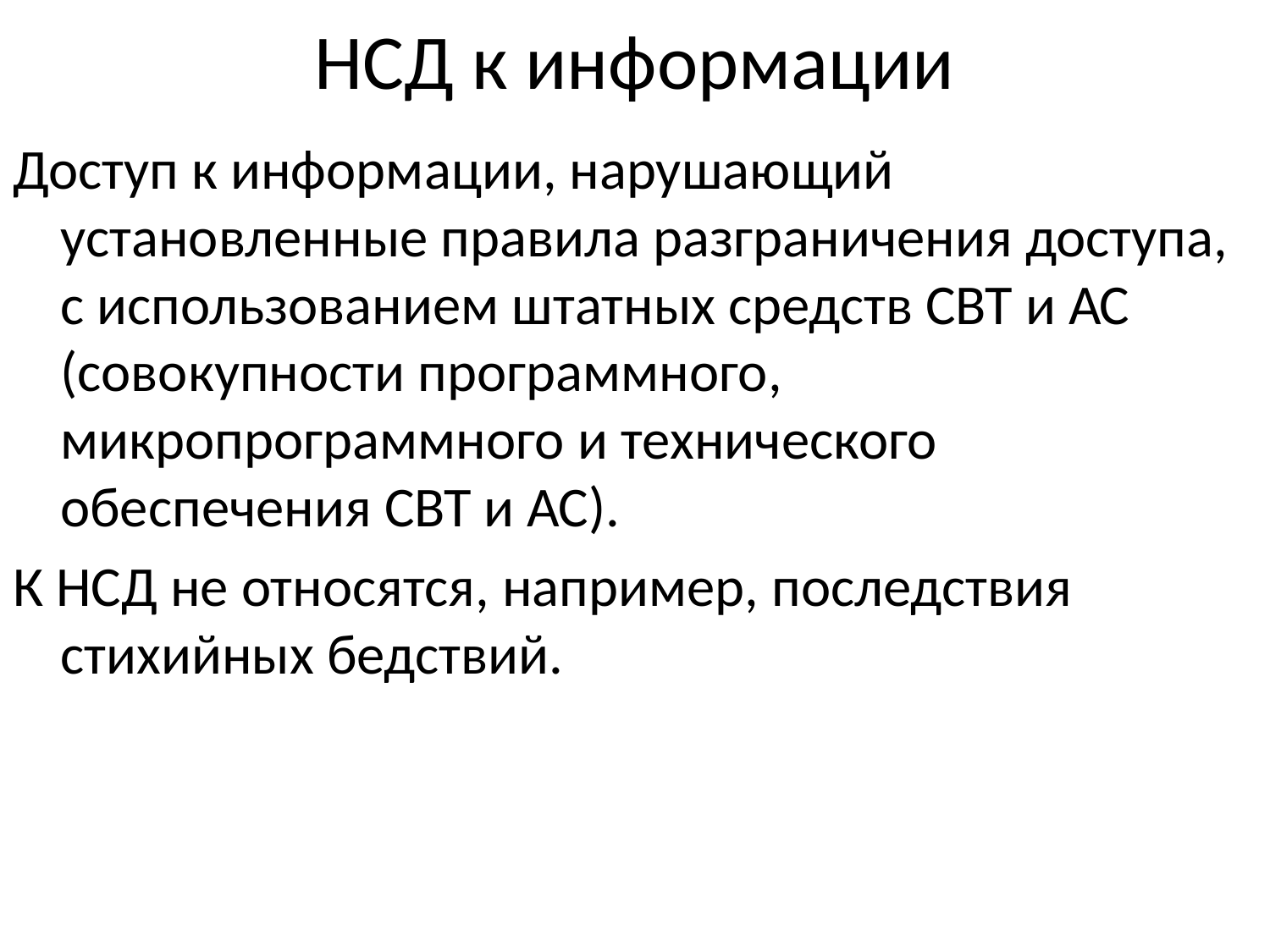

# НСД к информации
Доступ к информации, нарушающий установленные правила разграничения доступа, с использованием штатных средств СВТ и АС (совокупности программного, микропрограммного и технического обеспечения СВТ и АС).
К НСД не относятся, например, последствия стихийных бедствий.